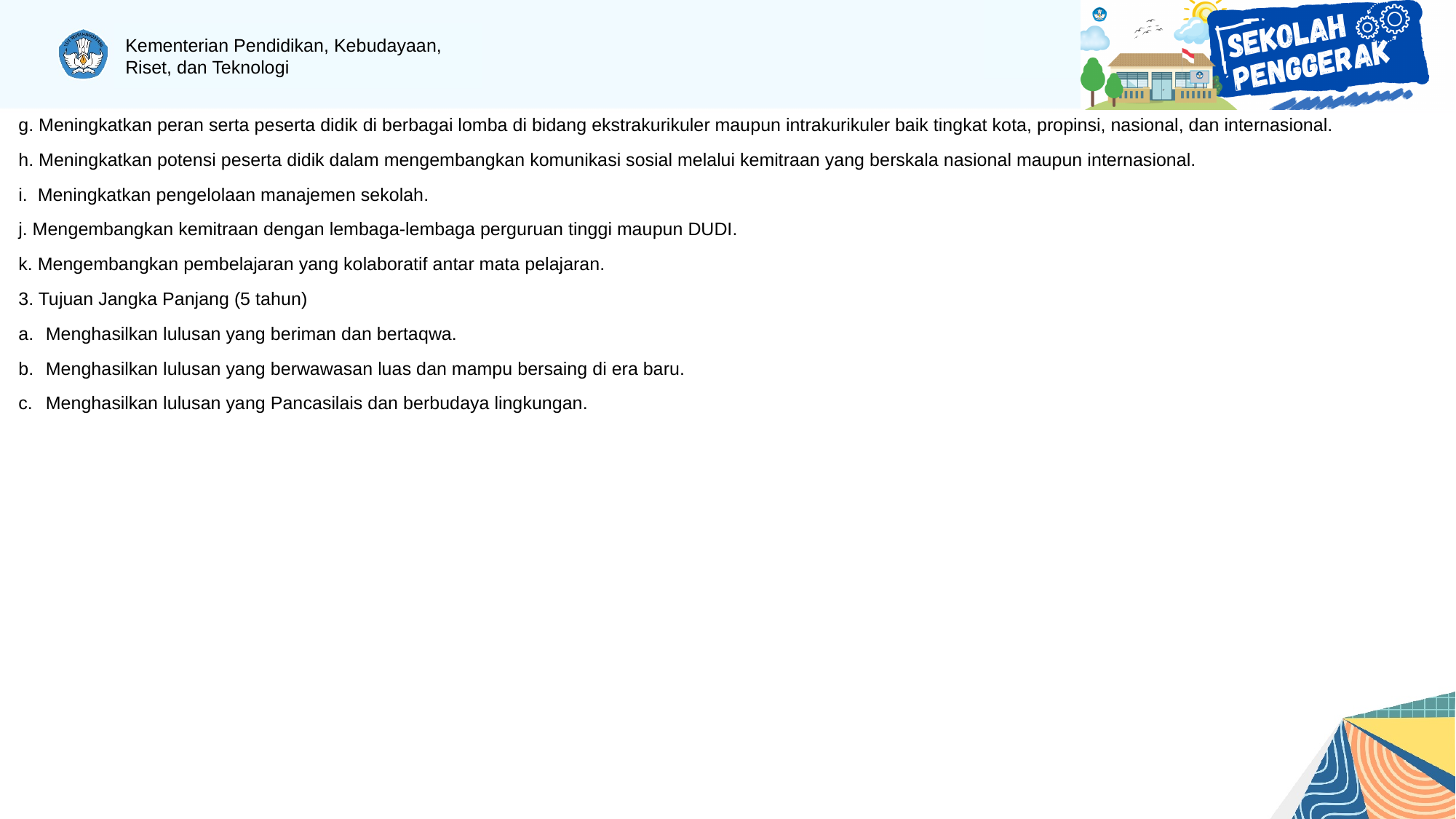

g. Meningkatkan peran serta peserta didik di berbagai lomba di bidang ekstrakurikuler maupun intrakurikuler baik tingkat kota, propinsi, nasional, dan internasional.
h. Meningkatkan potensi peserta didik dalam mengembangkan komunikasi sosial melalui kemitraan yang berskala nasional maupun internasional.
i.  Meningkatkan pengelolaan manajemen sekolah.
j. Mengembangkan kemitraan dengan lembaga-lembaga perguruan tinggi maupun DUDI.
k. Mengembangkan pembelajaran yang kolaboratif antar mata pelajaran.
3. Tujuan Jangka Panjang (5 tahun)
Menghasilkan lulusan yang beriman dan bertaqwa.
Menghasilkan lulusan yang berwawasan luas dan mampu bersaing di era baru.
Menghasilkan lulusan yang Pancasilais dan berbudaya lingkungan.